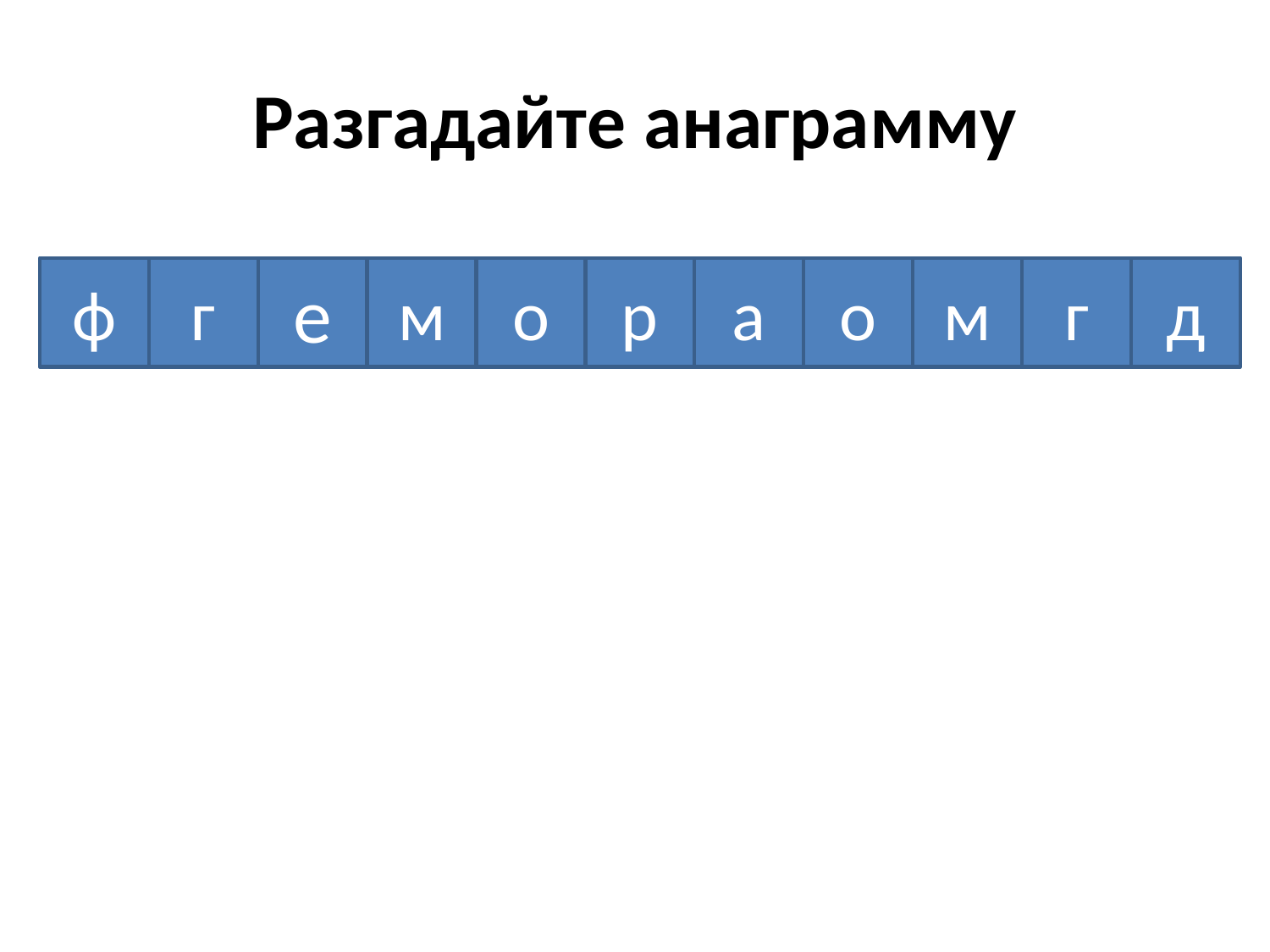

# Разгадайте анаграмму
ф
г
е
м
о
р
а
о
м
г
д